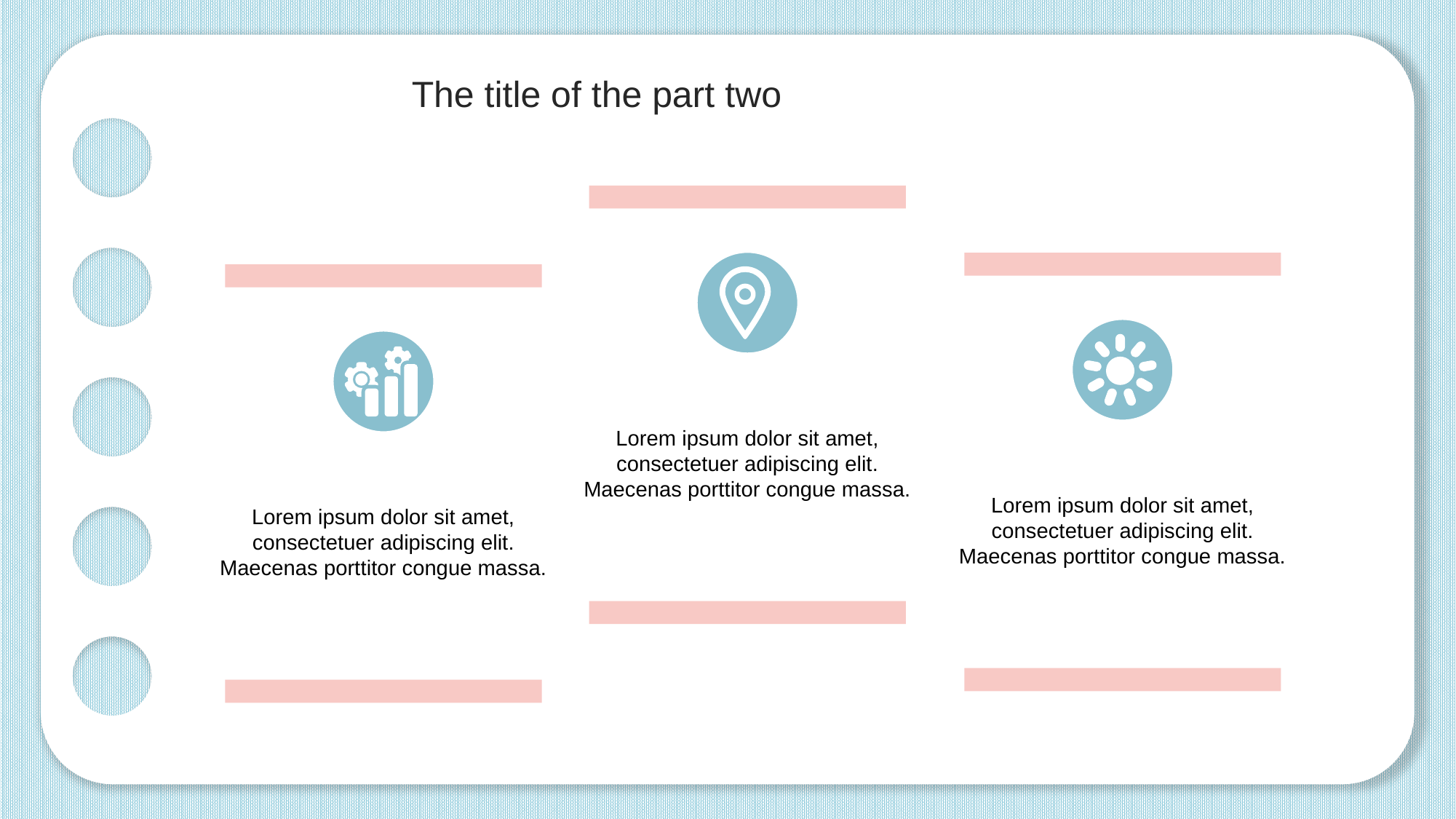

The title of the part two

Lorem ipsum dolor sit amet, consectetuer adipiscing elit. Maecenas porttitor congue massa.

Lorem ipsum dolor sit amet, consectetuer adipiscing elit. Maecenas porttitor congue massa.

Lorem ipsum dolor sit amet, consectetuer adipiscing elit. Maecenas porttitor congue massa.